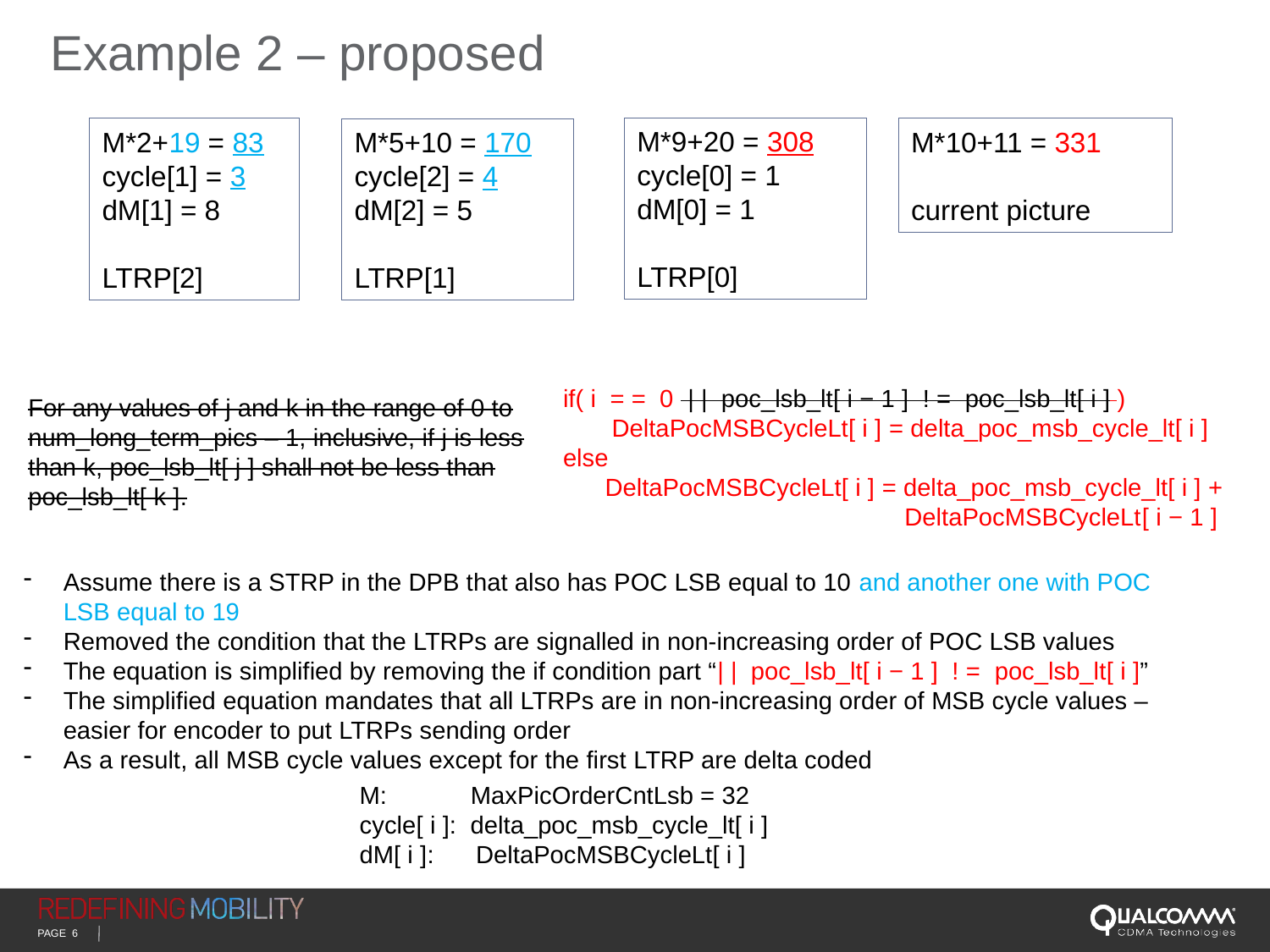

# Example 2 – proposed
M*9+20 = 308
cycle[0] = 1
dM[0] = 1
LTRP[0]
M*2+19 = 83
cycle[1] = 3
dM[1] = 8
LTRP[2]
M*10+11 = 331
current picture
M*5+10 = 170
cycle[2] = 4
dM[2] = 5
LTRP[1]
if( i  = =  0  | |  poc_lsb_lt[ i − 1 ]  ! =  poc_lsb_lt[ i ] )
       DeltaPocMSBCycleLt[ i ] = delta_poc_msb_cycle_lt[ i ]
else
      DeltaPocMSBCycleLt[ i ] = delta_poc_msb_cycle_lt[ i ] +
                                                 DeltaPocMSBCycleLt[ i − 1 ]
For any values of j and k in the range of 0 to num_long_term_pics – 1, inclusive, if j is less than k, poc_lsb_lt[ j ] shall not be less than poc_lsb_lt[ k ].
Assume there is a STRP in the DPB that also has POC LSB equal to 10 and another one with POC LSB equal to 19
Removed the condition that the LTRPs are signalled in non-increasing order of POC LSB values
The equation is simplified by removing the if condition part “| |  poc_lsb_lt[ i − 1 ]  ! =  poc_lsb_lt[ i ]”
The simplified equation mandates that all LTRPs are in non-increasing order of MSB cycle values – easier for encoder to put LTRPs sending order
As a result, all MSB cycle values except for the first LTRP are delta coded
M:            MaxPicOrderCntLsb = 32
cycle[ i ]:  delta_poc_msb_cycle_lt[ i ]
dM[ i ]:      DeltaPocMSBCycleLt[ i ]